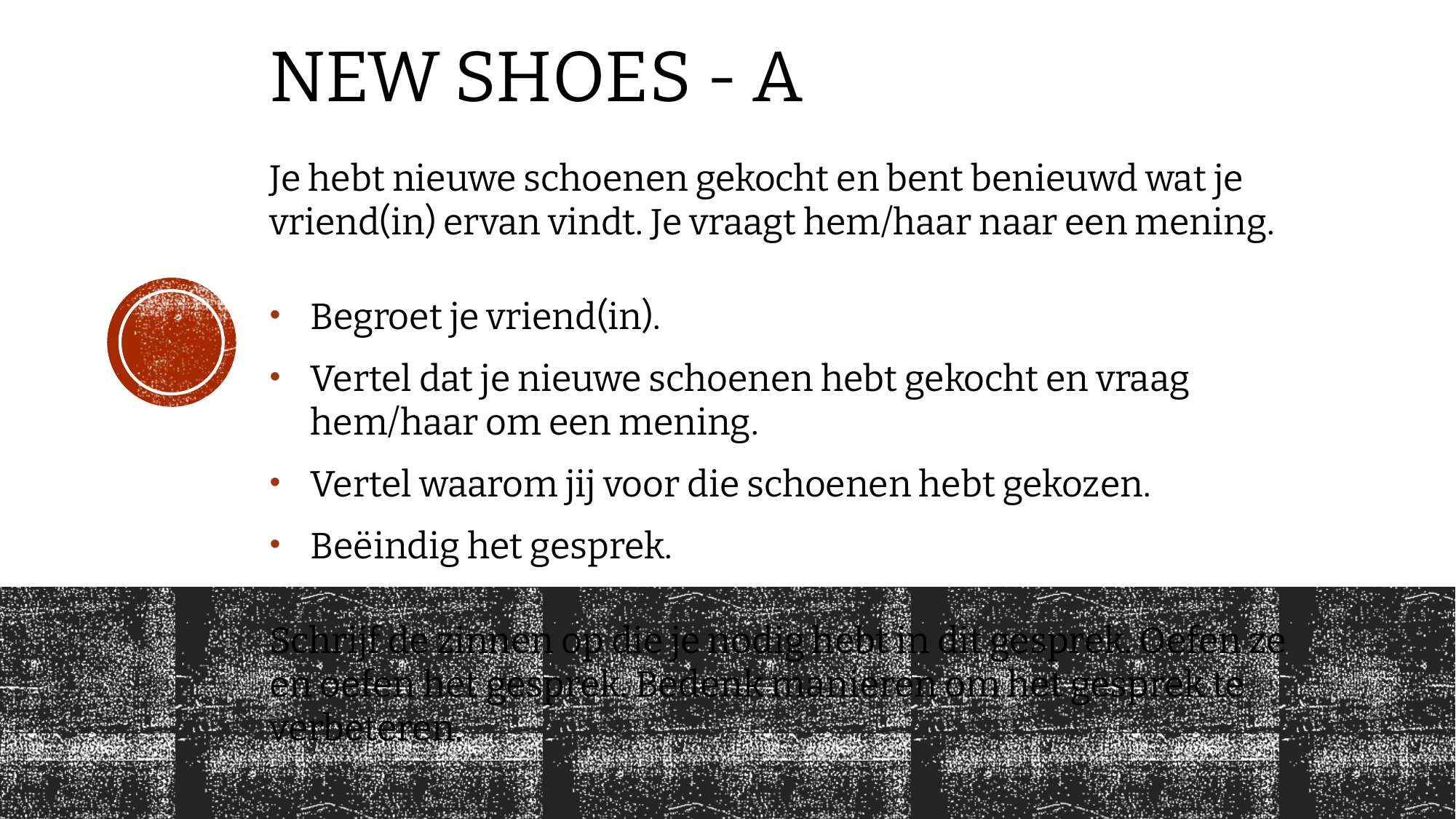

# New shoes - a
Je hebt nieuwe schoenen gekocht en bent benieuwd wat je vriend(in) ervan vindt. Je vraagt hem/haar naar een mening.

Begroet je vriend(in).
Vertel dat je nieuwe schoenen hebt gekocht en vraag hem/haar om een mening.
Vertel waarom jij voor die schoenen hebt gekozen.
Beëindig het gesprek.

Schrijf de zinnen op die je nodig hebt in dit gesprek. Oefen ze en oefen het gesprek. Bedenk manieren om het gesprek te verbeteren.